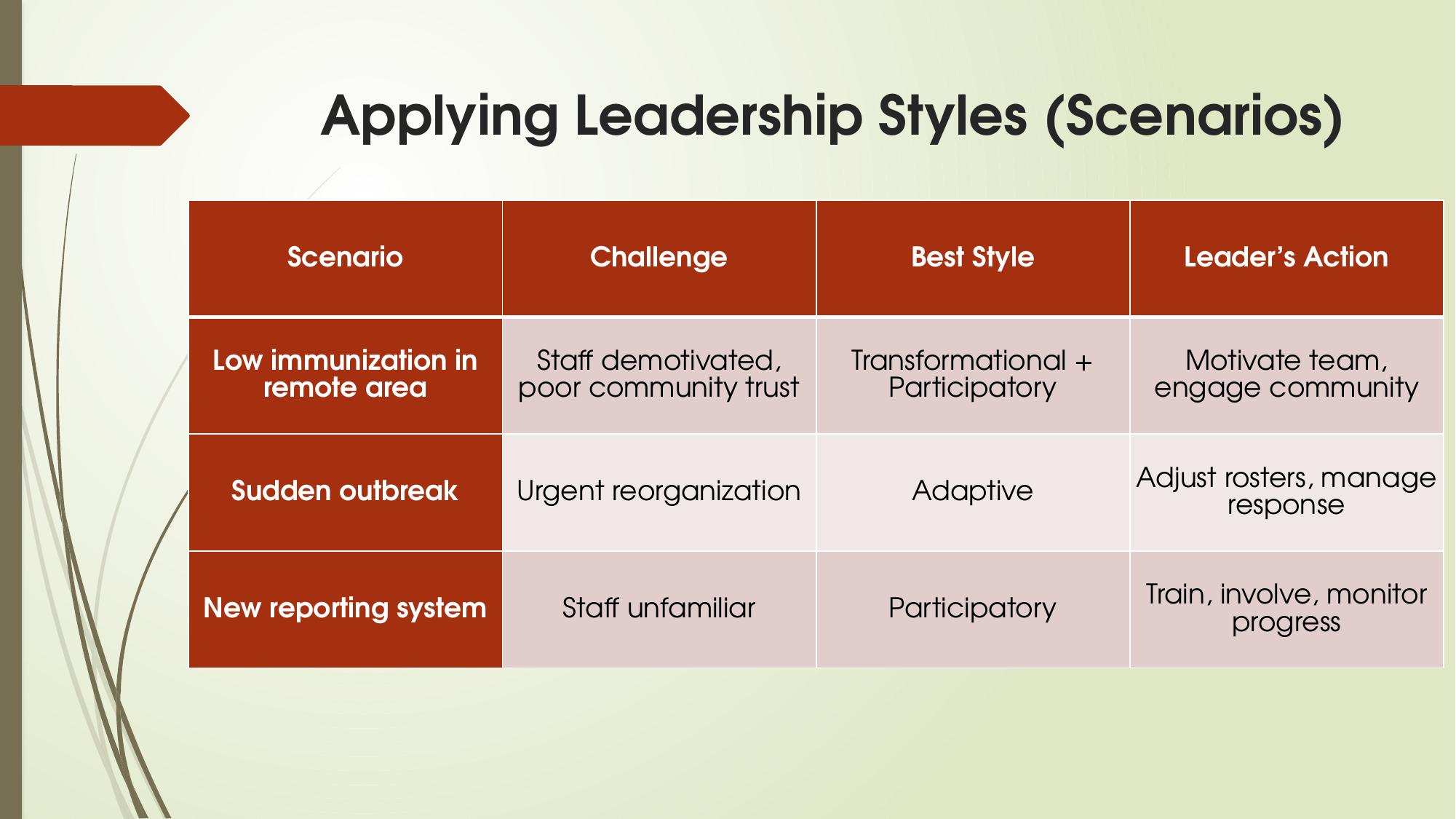

# Applying Leadership Styles (Scenarios)
| Scenario | Challenge | Best Style | Leader’s Action |
| --- | --- | --- | --- |
| Low immunization in remote area | Staff demotivated, poor community trust | Transformational + Participatory | Motivate team, engage community |
| Sudden outbreak | Urgent reorganization | Adaptive | Adjust rosters, manage response |
| New reporting system | Staff unfamiliar | Participatory | Train, involve, monitor progress |